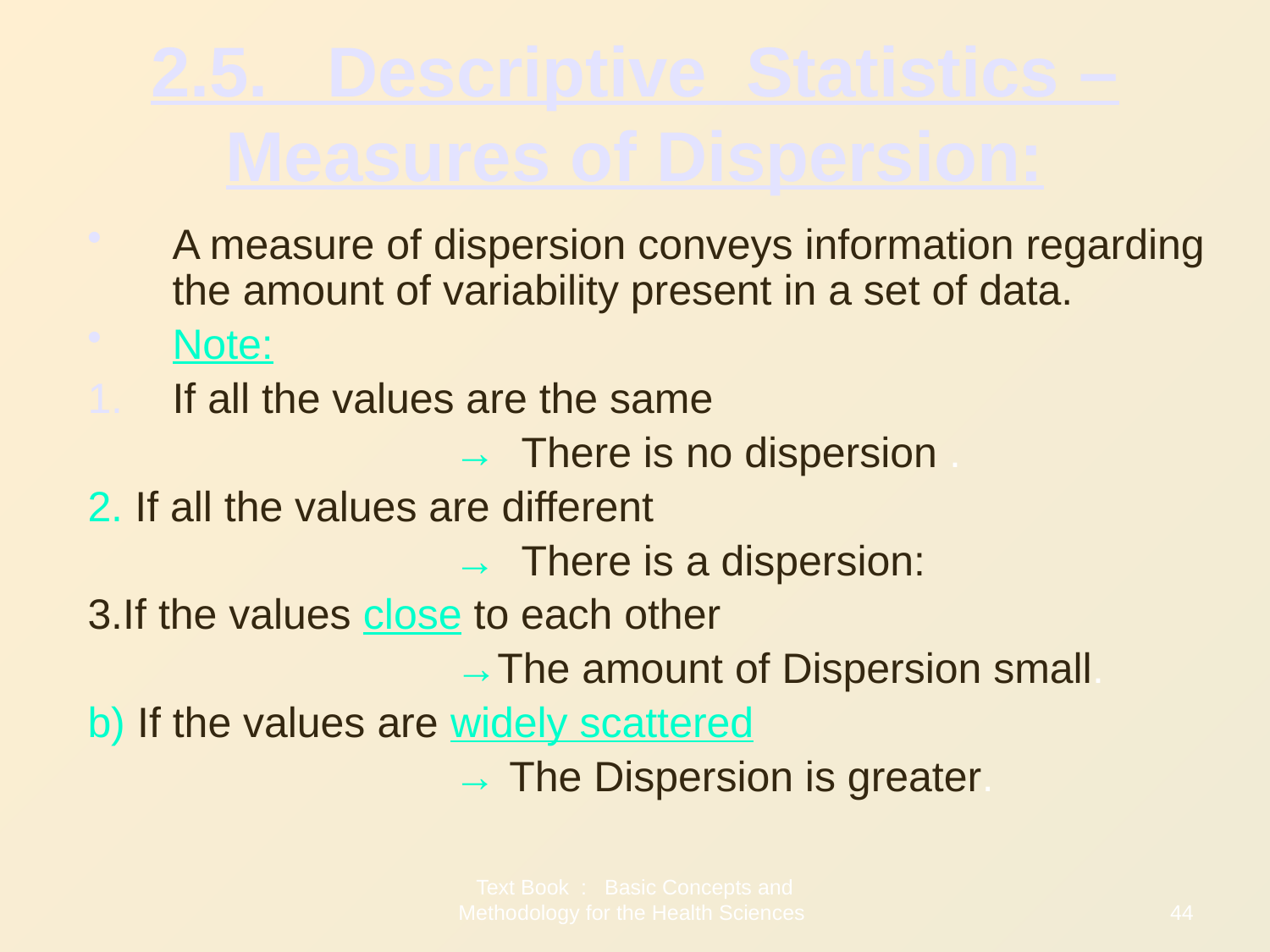

# 2.5.   Descriptive  Statistics – Measures of Dispersion:
A measure of dispersion conveys information regarding the amount of variability present in a set of data.
Note:
If all the values are the same
                               →  There is no dispersion .
2. If all the values are different
                               →  There is a dispersion:
3.If the values close to each other
                               →The amount of Dispersion small.
b) If the values are widely scattered
                               → The Dispersion is greater.
Text Book  :   Basic Concepts and Methodology for the Health Sciences
44